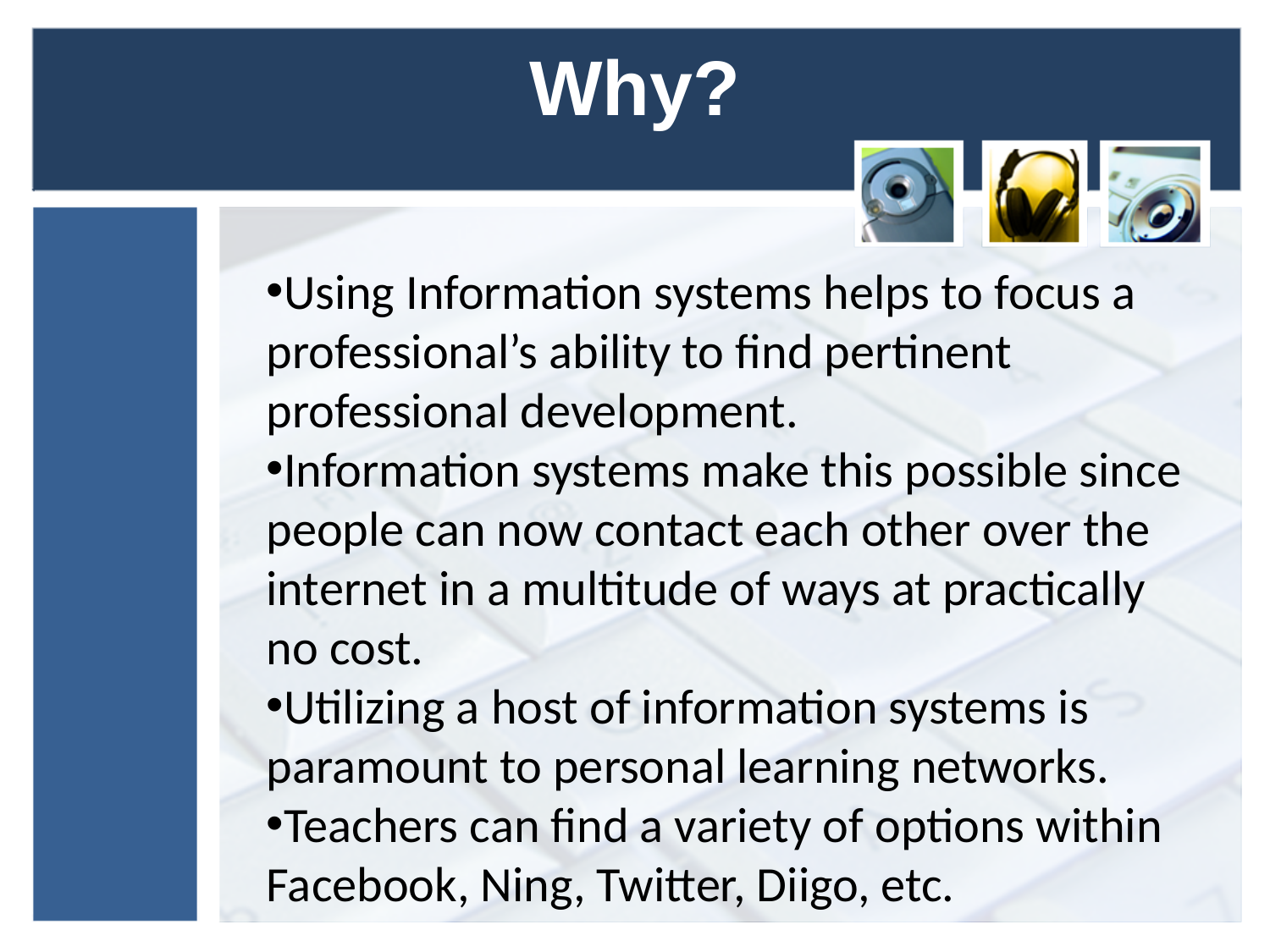

# Why?
Using Information systems helps to focus a professional’s ability to find pertinent professional development.
Information systems make this possible since people can now contact each other over the internet in a multitude of ways at practically no cost.
Utilizing a host of information systems is paramount to personal learning networks.
Teachers can find a variety of options within Facebook, Ning, Twitter, Diigo, etc.